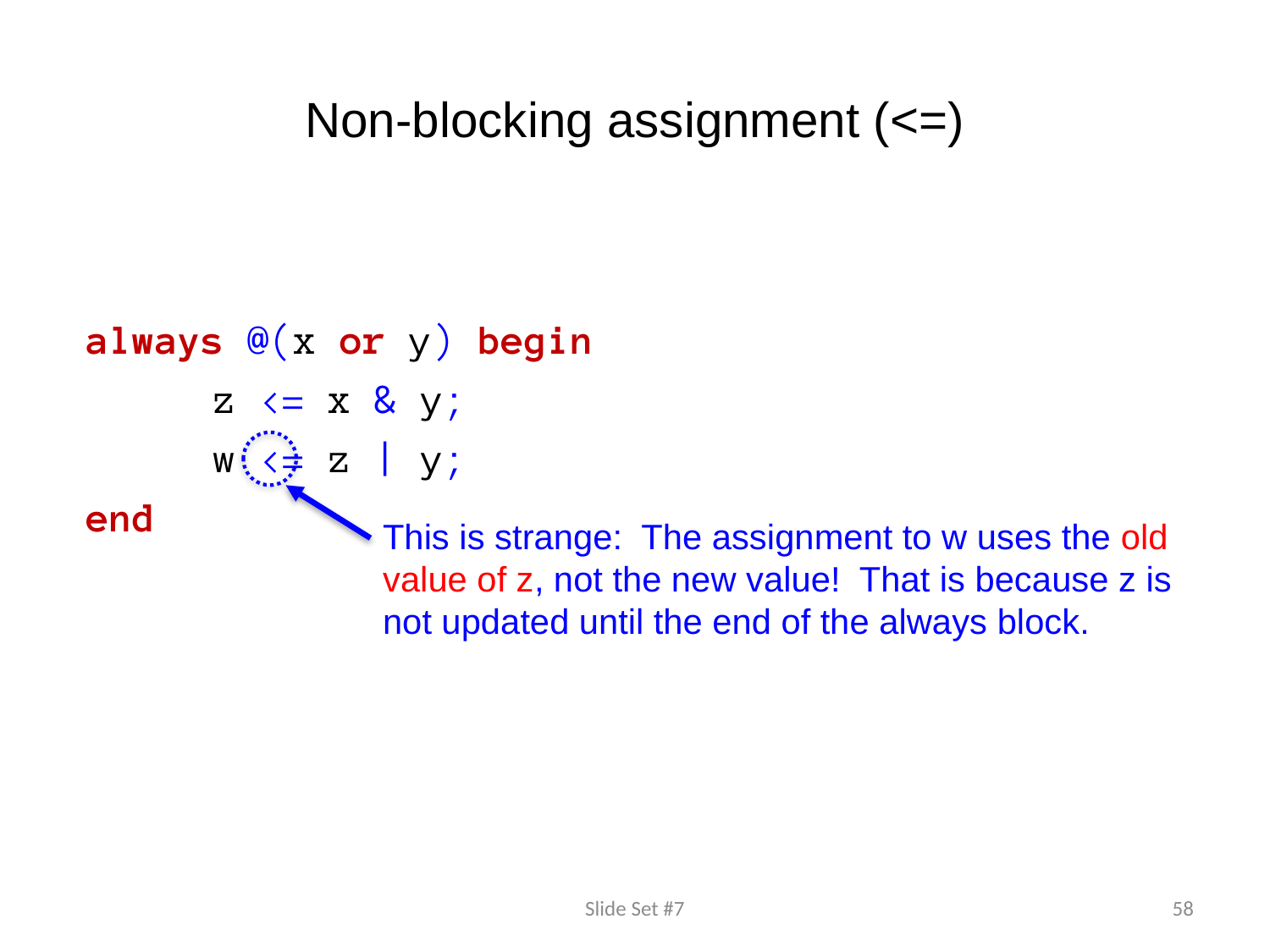

# Non-blocking assignment (<=)
always @(x or y) begin
	z <= x & y;
	w <= z | y;
end

This is strange:  The assignment to w uses the old value of z, not the new value!  That is because z is not updated until the end of the always block.
Slide Set #7
58